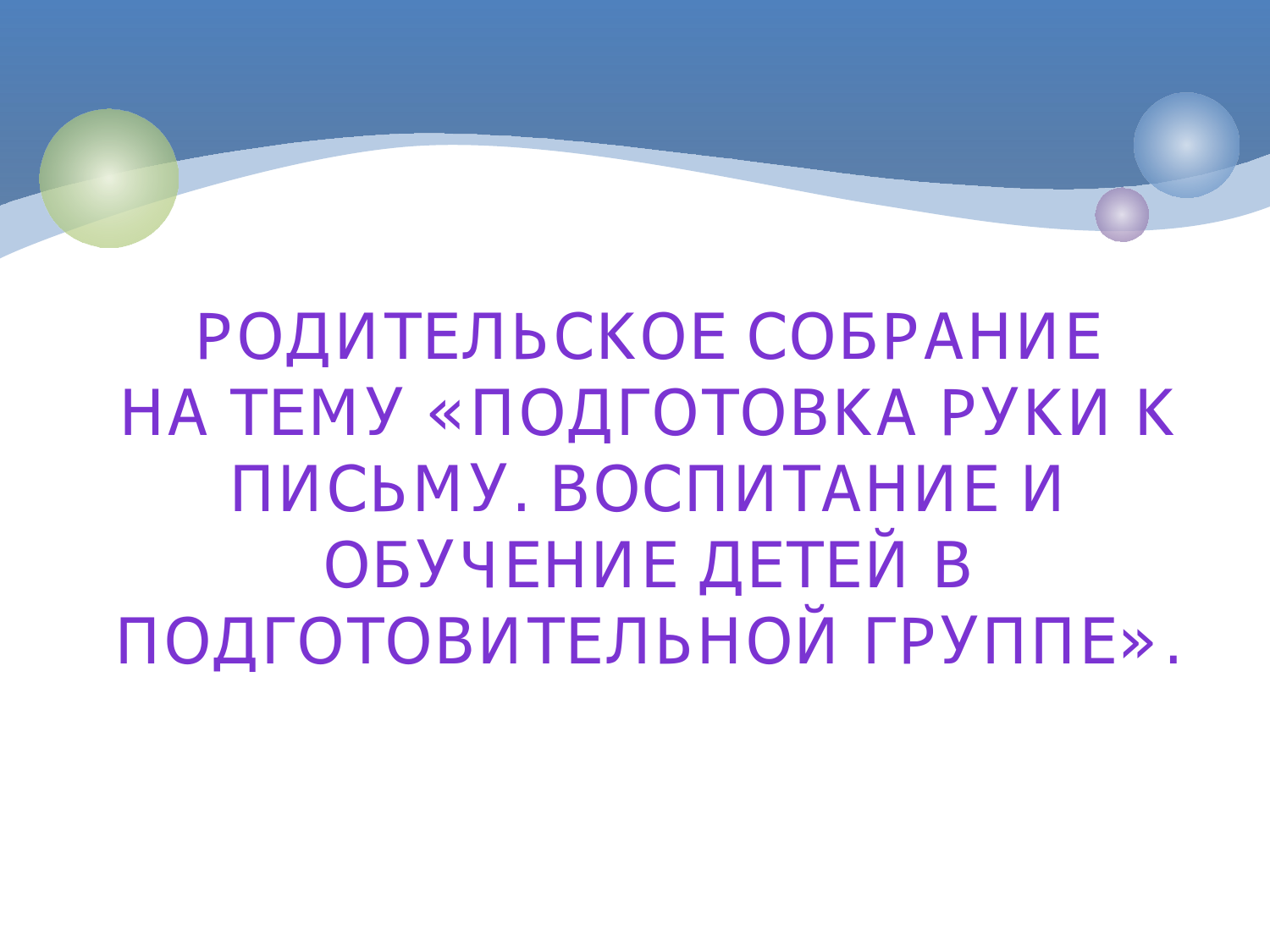

# Родительское собрание на тему «Подготовка руки к письму. Воспитание и обучение детей в подготовительной группе».